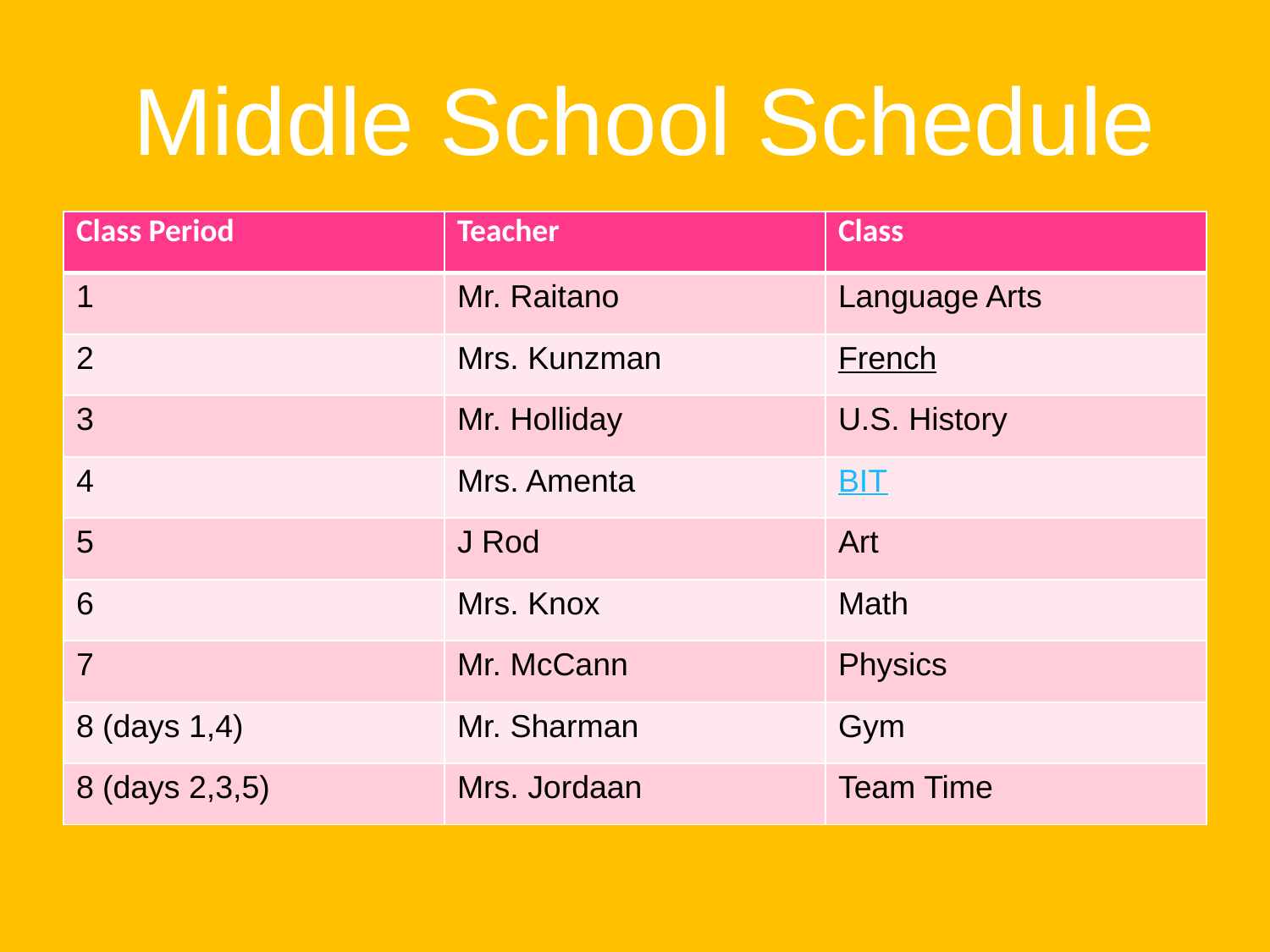

# Middle School Schedule
| Class Period | Teacher | Class |
| --- | --- | --- |
| 1 | Mr. Raitano | Language Arts |
| 2 | Mrs. Kunzman | French |
| 3 | Mr. Holliday | U.S. History |
| 4 | Mrs. Amenta | BIT |
| 5 | J Rod | Art |
| 6 | Mrs. Knox | Math |
| 7 | Mr. McCann | Physics |
| 8 (days 1,4) | Mr. Sharman | Gym |
| 8 (days 2,3,5) | Mrs. Jordaan | Team Time |